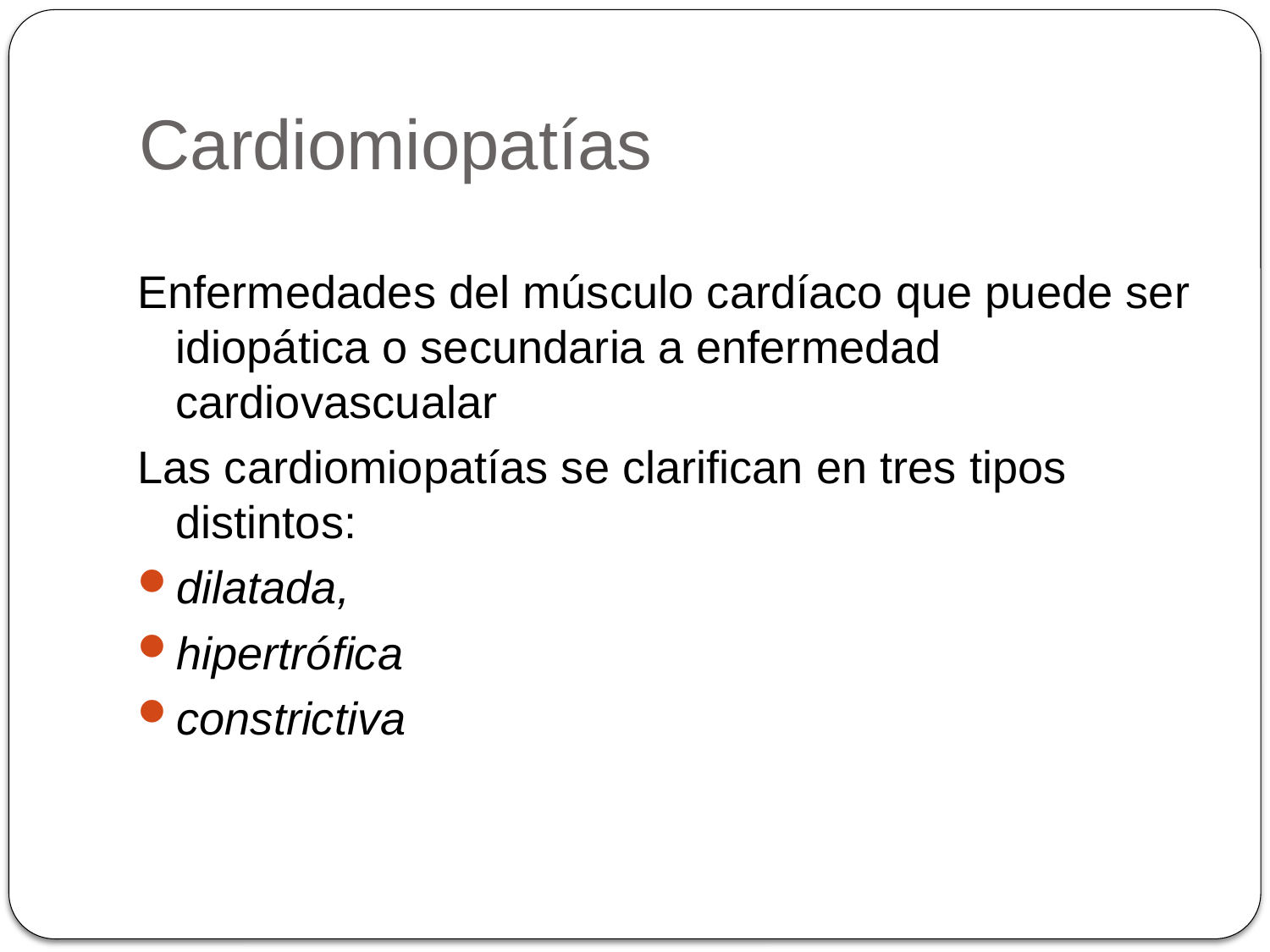

# Cardiomiopatías
Enfermedades del músculo cardíaco que puede ser idiopática o secundaria a enfermedad cardiovascualar
Las cardiomiopatías se clarifican en tres tipos distintos:
dilatada,
hipertrófica
constrictiva